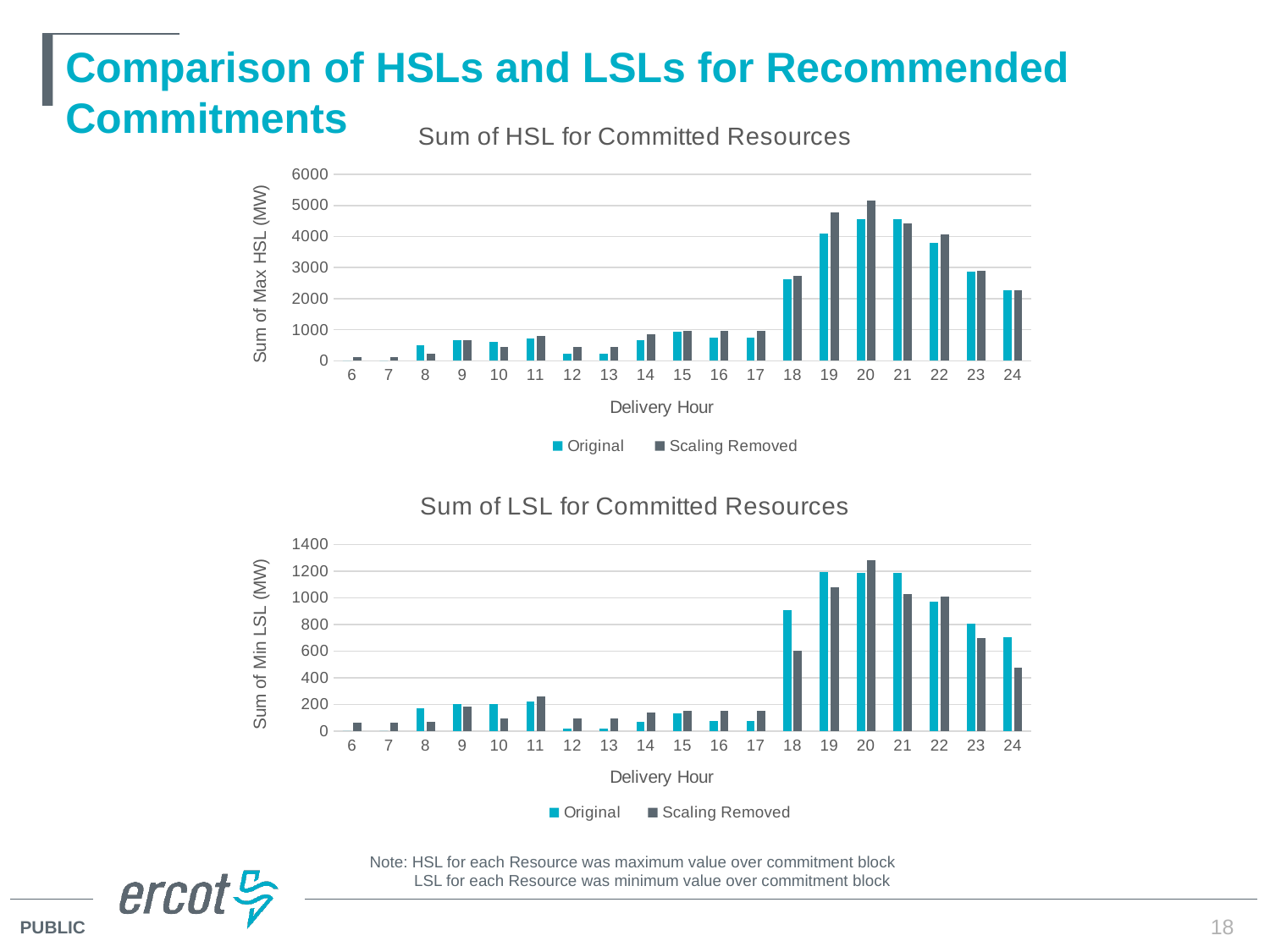

# Comparison of HSLs and LSLs for Recommended Commitments

### Chart: Sum of HSL for Committed Resources

| Category |  |  |
|---|---|---|
| 6 | 0.0 | 126.0 |
| 7 | 0.0 | 126.0 |
| 8 | 511.5 | 239.0 |
| 9 | 664.0 | 676.0 |
| 10 | 618.0 | 454.0 |
| 11 | 714.0 | 805.3 |
| 12 | 226.0 | 454.0 |
| 13 | 226.0 | 454.0 |
| 14 | 674.0 | 854.0 |
| 15 | 942.0 | 976.0 |
| 16 | 748.0 | 976.0 |
| 17 | 748.0 | 976.0 |
| 18 | 2634.7 | 2724.0 |
| 19 | 4100.7 | 4767.8 |
| 20 | 4564.6 | 5165.0 |
| 21 | 4564.6 | 4409.8 |
| 22 | 3786.8 | 4055.8 |
| 23 | 2871.0 | 2886.0 |
| 24 | 2269.0 | 2262.0 |

### Chart: Sum of LSL for Committed Resources

| Category |  |  |
|---|---|---|
| 6 | 0.0 | 64.2 |
| 7 | 0.0 | 64.2 |
| 8 | 172.0 | 72.2 |
| 9 | 200.0 | 184.2 |
| 10 | 200.0 | 96.0 |
| 11 | 224.0 | 260.0 |
| 12 | 16.0 | 96.0 |
| 13 | 16.0 | 96.0 |
| 14 | 71.0 | 139.0 |
| 15 | 134.0 | 154.0 |
| 16 | 74.0 | 154.0 |
| 17 | 74.0 | 154.0 |
| 18 | 908.6 | 606.0 |
| 19 | 1193.6 | 1081.0 |
| 20 | 1184.0 | 1282.6 |
| 21 | 1184.0 | 1026.0 |
| 22 | 968.0 | 1008.5 |
| 23 | 809.0 | 698.0 |
| 24 | 707.0 | 473.0 |
Note: HSL for each Resource was maximum value over commitment block
          LSL for each Resource was minimum value over commitment block
18